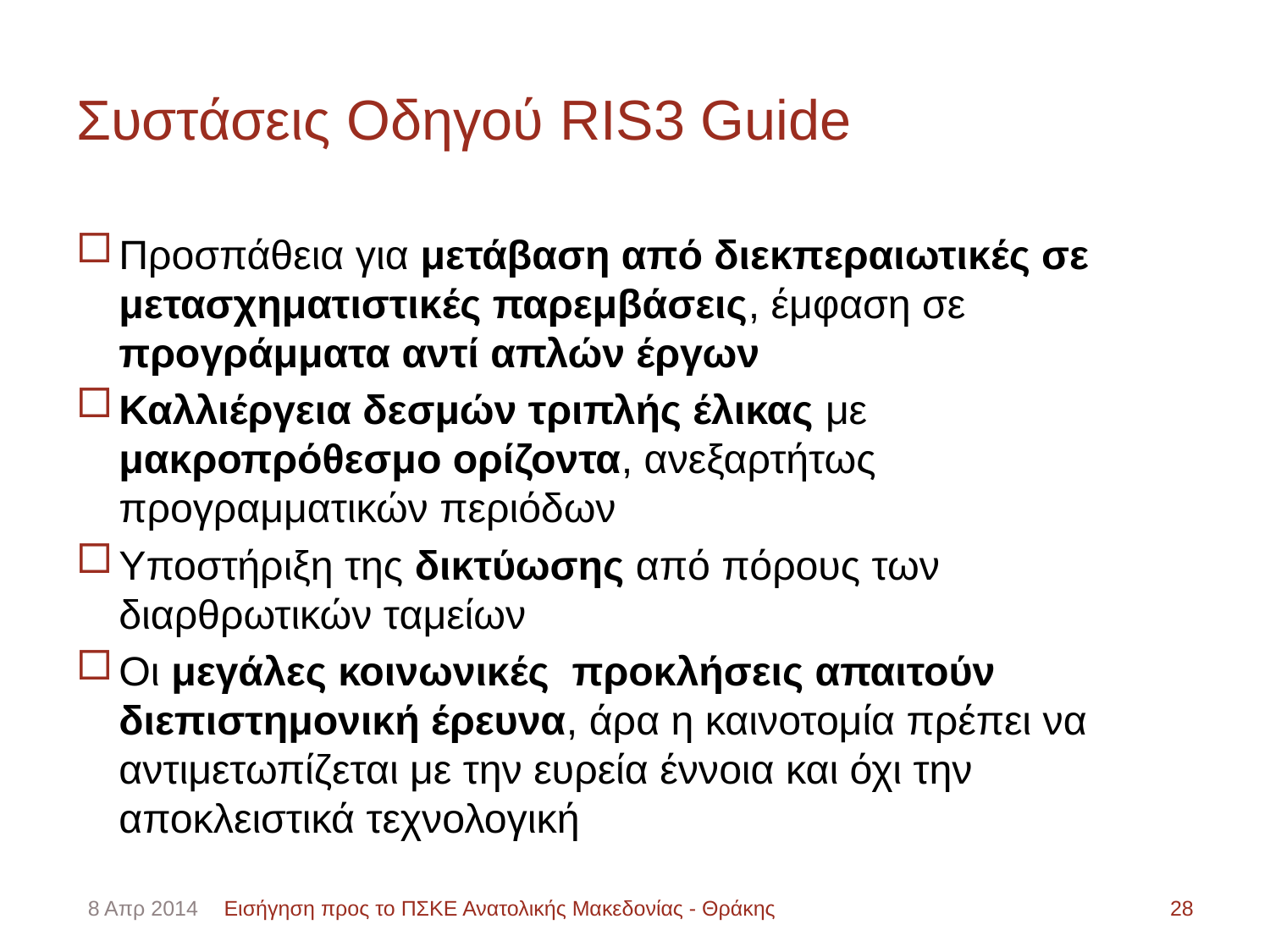

# Συστάσεις Οδηγού RIS3 Guide
Προσπάθεια για μετάβαση από διεκπεραιωτικές σε μετασχηματιστικές παρεμβάσεις, έμφαση σε προγράμματα αντί απλών έργων
Καλλιέργεια δεσμών τριπλής έλικας με μακροπρόθεσμο ορίζοντα, ανεξαρτήτως προγραμματικών περιόδων
Υποστήριξη της δικτύωσης από πόρους των διαρθρωτικών ταμείων
Οι μεγάλες κοινωνικές  προκλήσεις απαιτούν διεπιστημονική έρευνα, άρα η καινοτομία πρέπει να αντιμετωπίζεται με την ευρεία έννοια και όχι την αποκλειστικά τεχνολογική

8 Απρ 2014
Εισήγηση προς το ΠΣΚΕ Ανατολικής Μακεδονίας - Θράκης
28